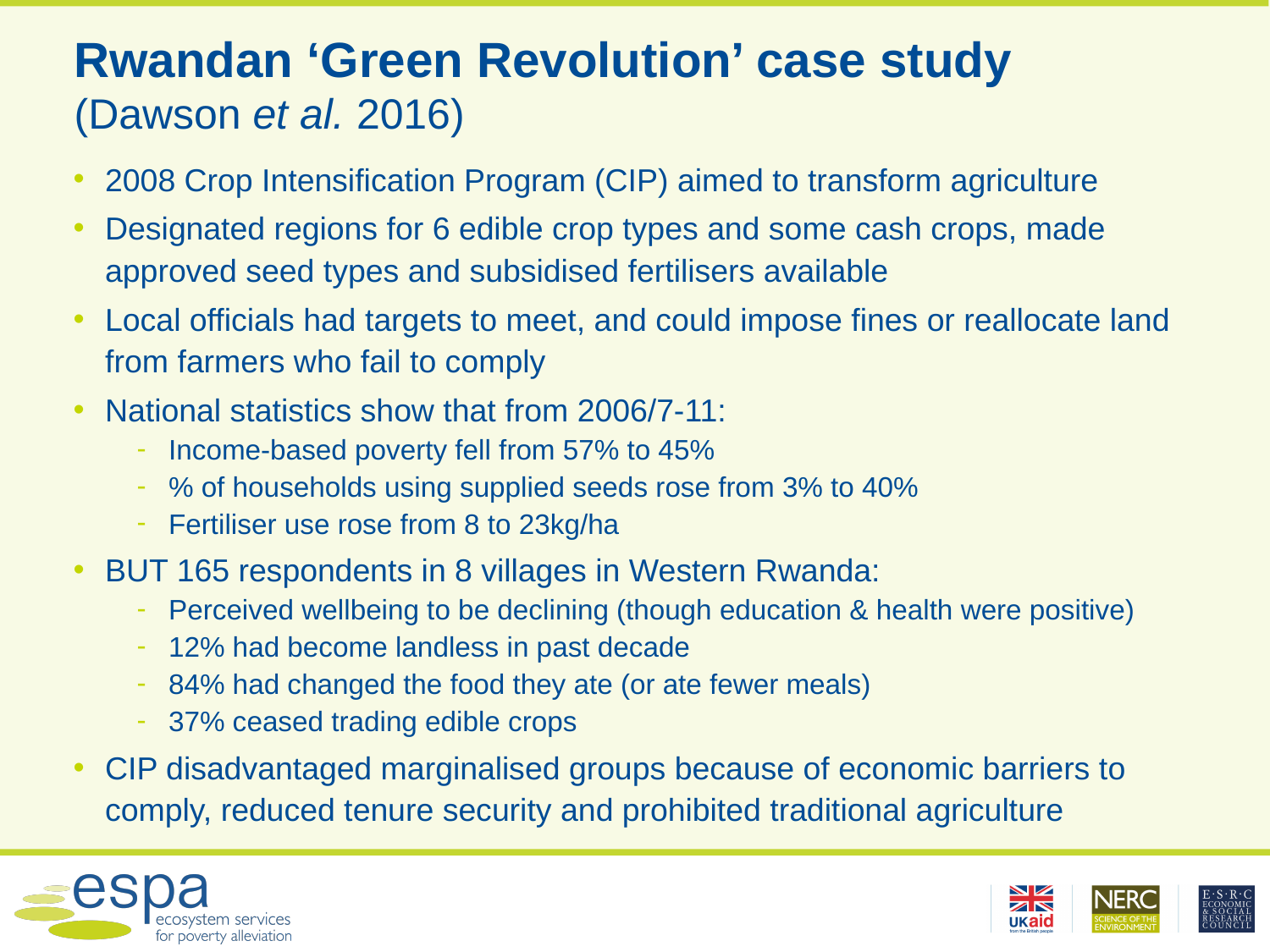

# Rwandan ‘Green Revolution’ case study (Dawson et al. 2016)
2008 Crop Intensification Program (CIP) aimed to transform agriculture
Designated regions for 6 edible crop types and some cash crops, made approved seed types and subsidised fertilisers available
Local officials had targets to meet, and could impose fines or reallocate land from farmers who fail to comply
National statistics show that from 2006/7-11:
Income-based poverty fell from 57% to 45%
% of households using supplied seeds rose from 3% to 40%
Fertiliser use rose from 8 to 23kg/ha
BUT 165 respondents in 8 villages in Western Rwanda:
Perceived wellbeing to be declining (though education & health were positive)
12% had become landless in past decade
84% had changed the food they ate (or ate fewer meals)
37% ceased trading edible crops
CIP disadvantaged marginalised groups because of economic barriers to comply, reduced tenure security and prohibited traditional agriculture